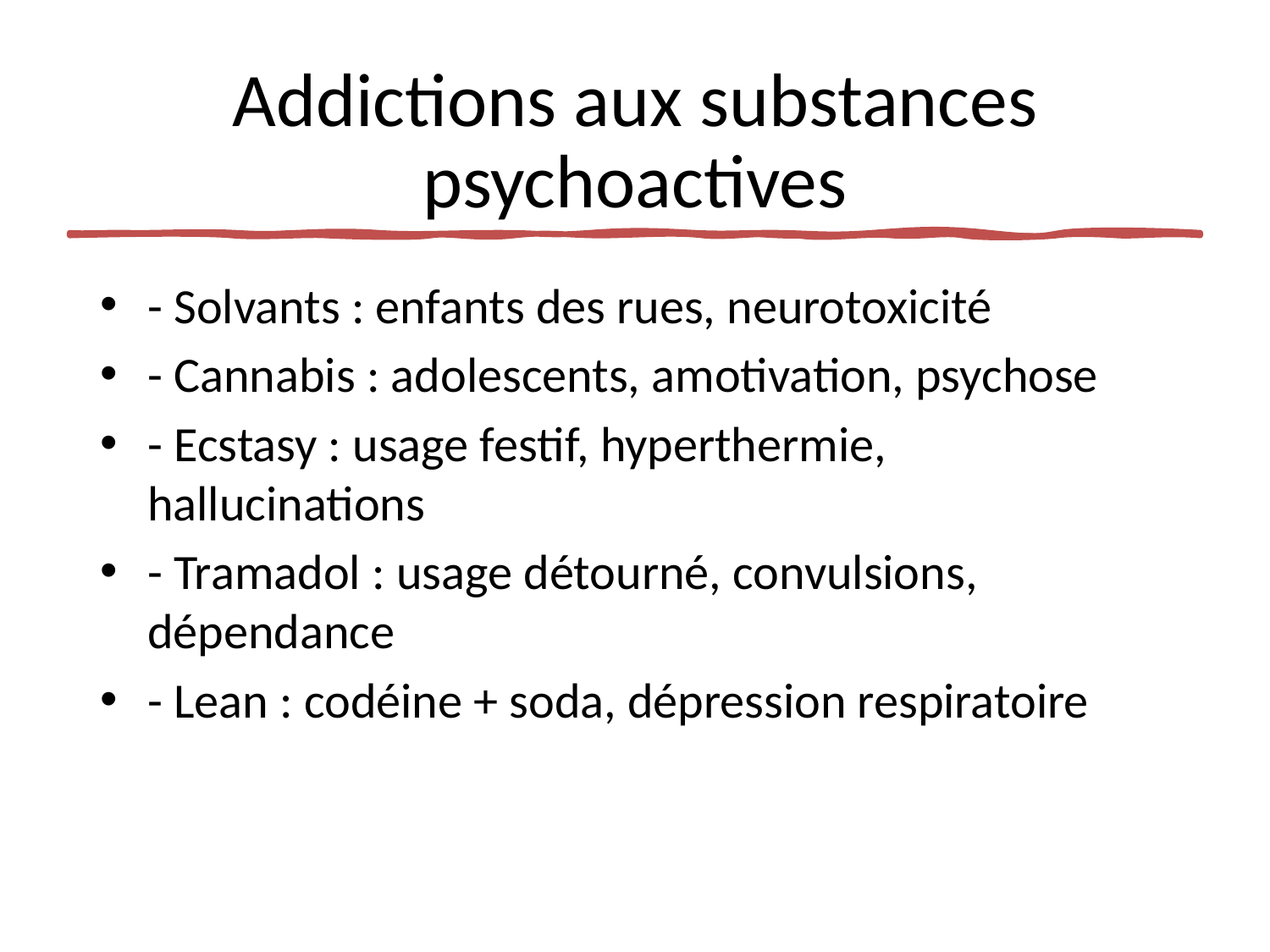

# Addictions aux substances psychoactives

- Solvants : enfants des rues, neurotoxicité
- Cannabis : adolescents, amotivation, psychose
- Ecstasy : usage festif, hyperthermie, hallucinations
- Tramadol : usage détourné, convulsions, dépendance
- Lean : codéine + soda, dépression respiratoire